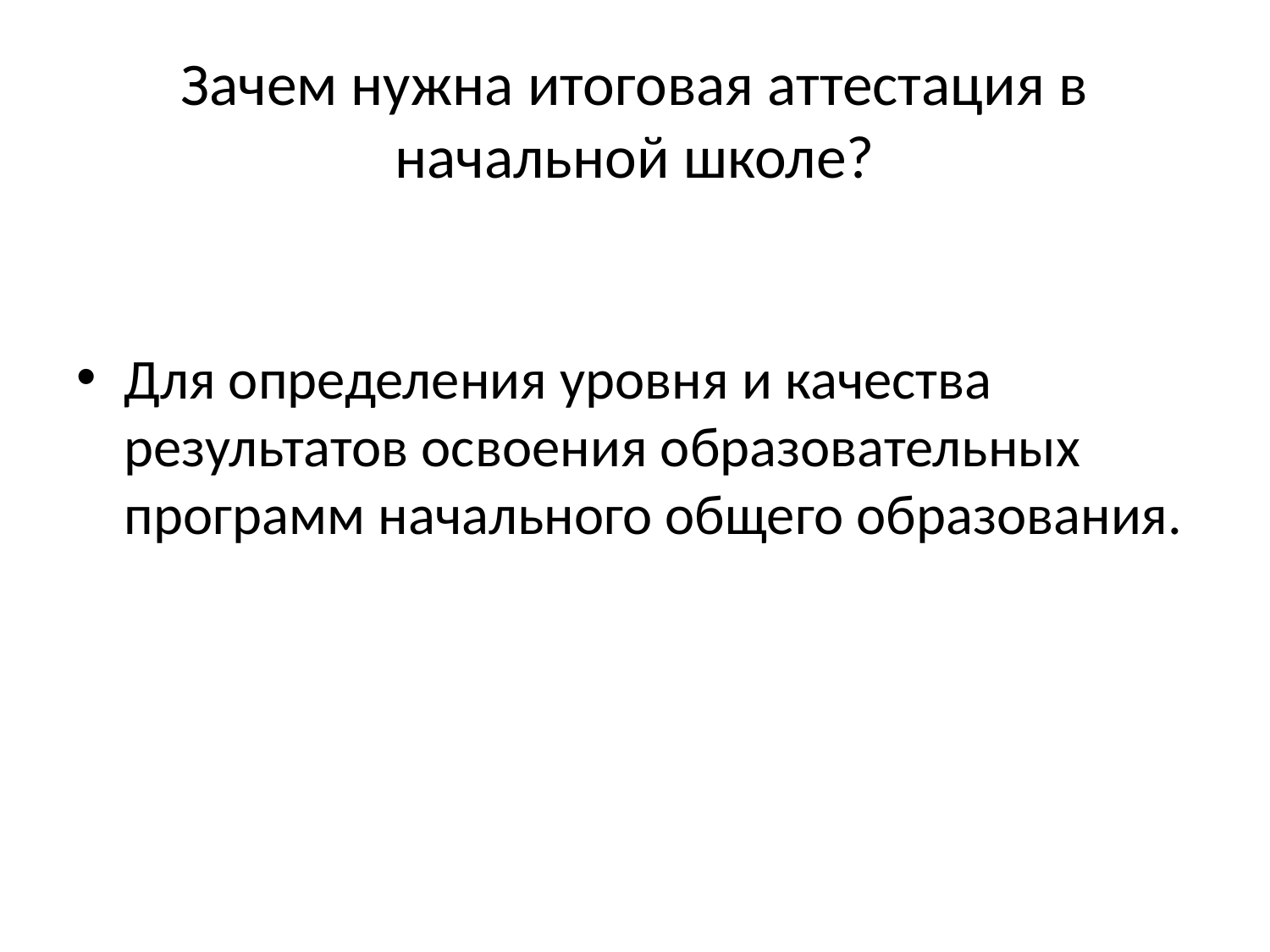

# Зачем нужна итоговая аттестация в начальной школе?
Для определения уровня и качества результатов освоения образовательных программ начального общего образования.